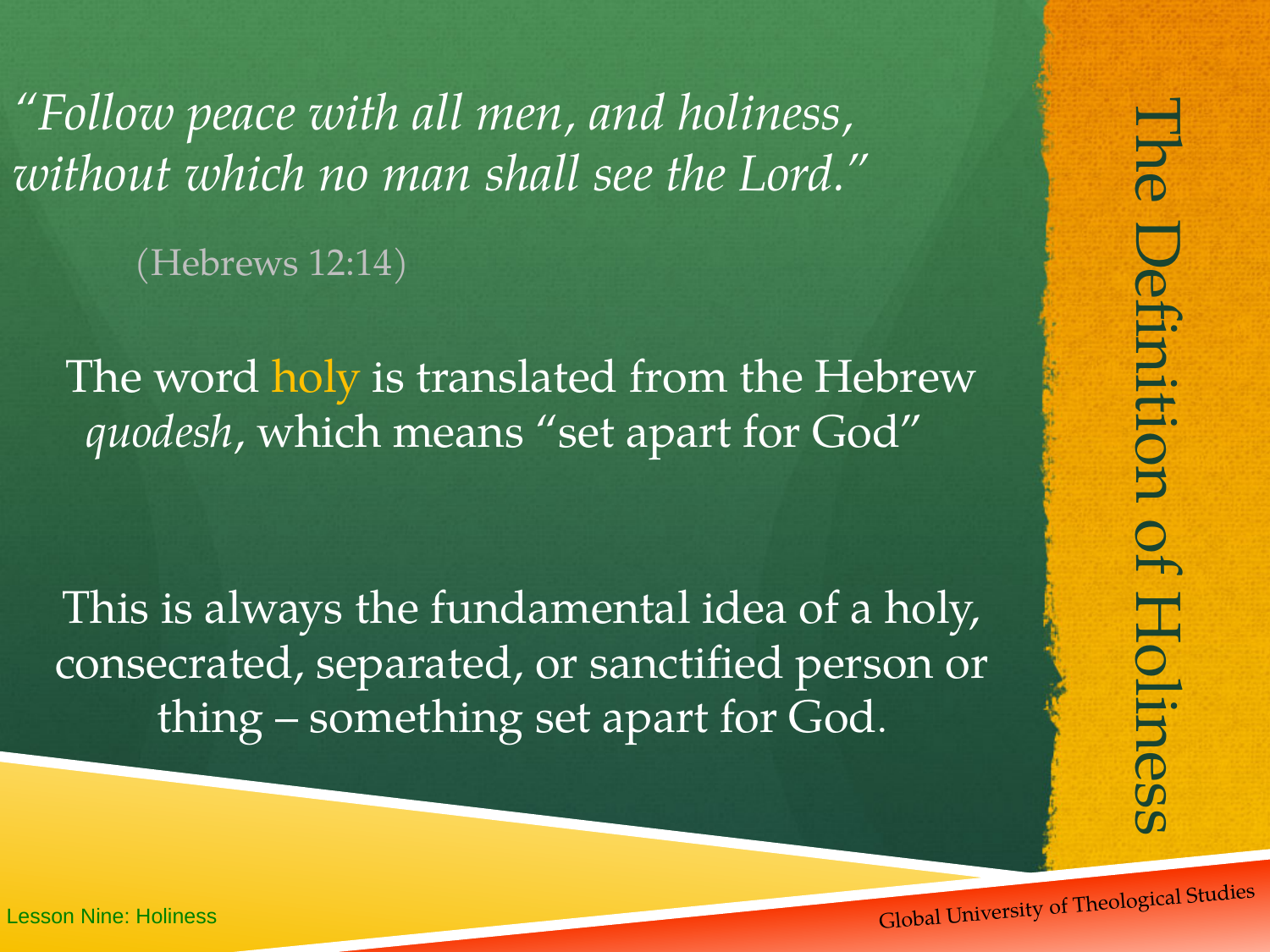

# The Definition of Holiness
“Follow peace with all men, and holiness, without which no man shall see the Lord.”
					(Hebrews 12:14)
The word holy is translated from the Hebrew quodesh, which means “set apart for God”

This is always the fundamental idea of a holy, consecrated, separated, or sanctified person or thing – something set apart for God.
 Global University of Theological Studies
Lesson Nine: Holiness